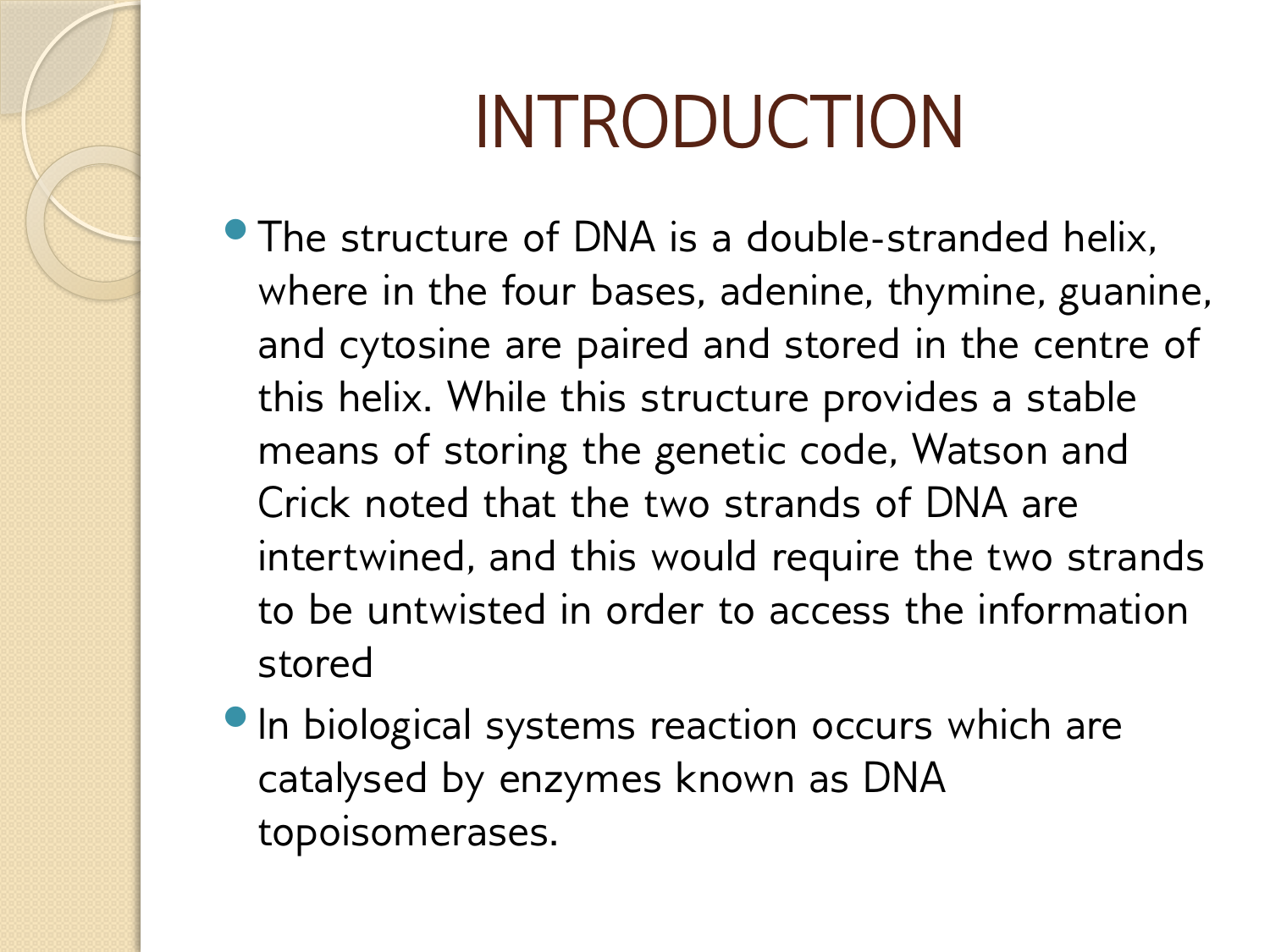

# INTRODUCTION
The structure of DNA is a double-stranded helix, where in the four bases, adenine, thymine, guanine, and cytosine are paired and stored in the centre of this helix. While this structure provides a stable means of storing the genetic code, Watson and Crick noted that the two strands of DNA are intertwined, and this would require the two strands to be untwisted in order to access the information stored
In biological systems reaction occurs which are catalysed by enzymes known as DNA topoisomerases.